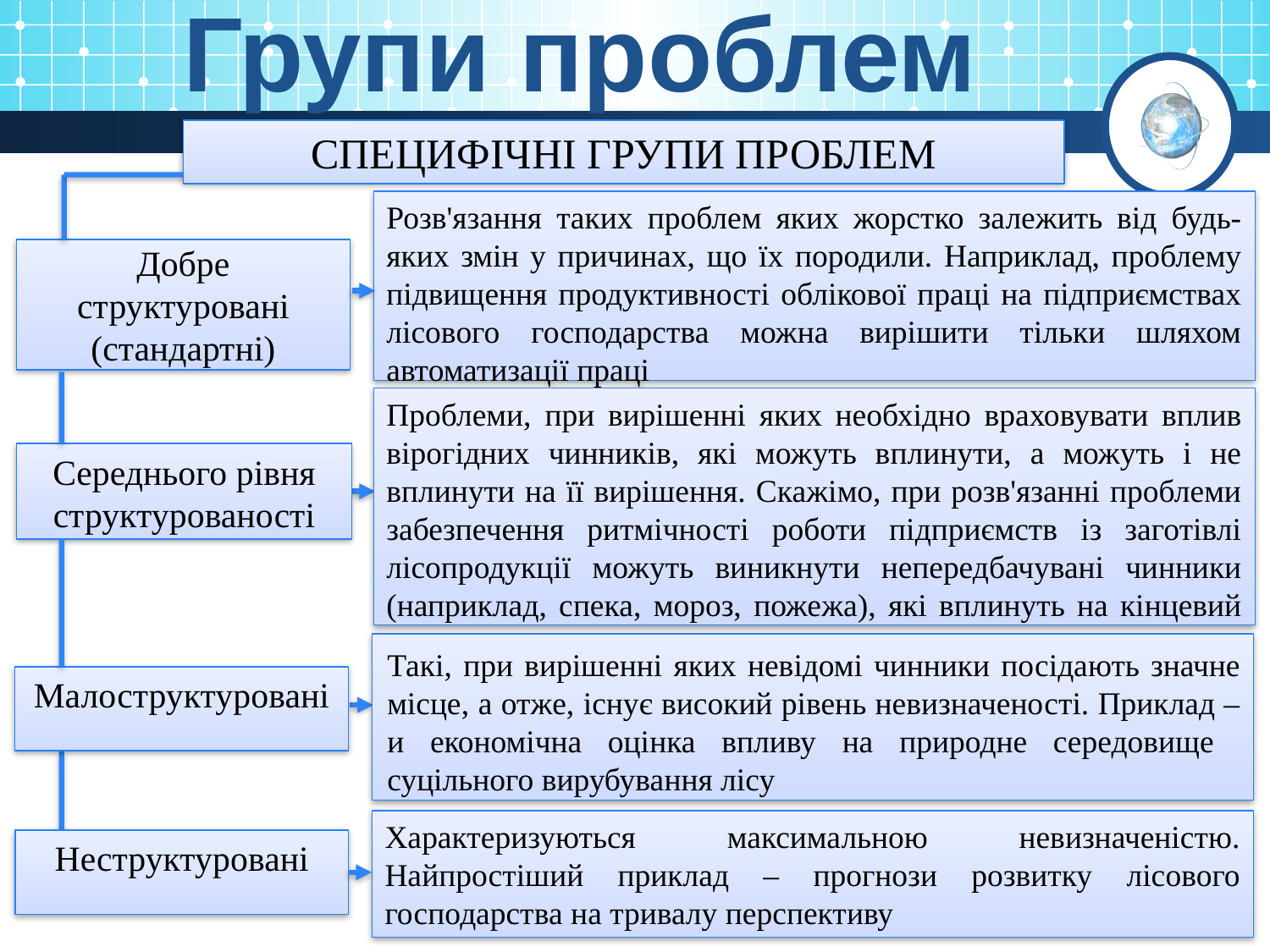

Групи проблем
СПЕЦИФІЧНІ ГРУПИ ПРОБЛЕМ

Розв'язання таких проблем яких жорстко залежить від будь-яких змін у причинах, що їх породили. Наприклад, проблему підвищення продуктивності облікової праці на підприємствах лісового господарства можна вирішити тільки шляхом автоматизації праці

Добре структуровані (стандартні)

Проблеми, при вирішенні яких необхідно враховувати вплив вірогідних чинників, які можуть вплинути, а можуть і не вплинути на її вирішення. Скажімо, при розв'язанні проблеми забезпечення ритмічності роботи підприємств із заготівлі лісопродукції можуть виникнути непередбачувані чинники (наприклад, спека, мороз, пожежа), які вплинуть на кінцевий результат діяльності підприємства
Середнього рівня структурованості

Малоструктуровані

Характеризуються максимальною невизначеністю. Найпростіший приклад – прогнози розвитку лісового господарства на тривалу перспективу
Неструктуровані

Такі, при вирішенні яких невідомі чинники посідають значне місце, а отже, існує високий рівень невизначеності. Приклад – и економічна оцінка впливу на природне середовище  суцільного вирубування лісу